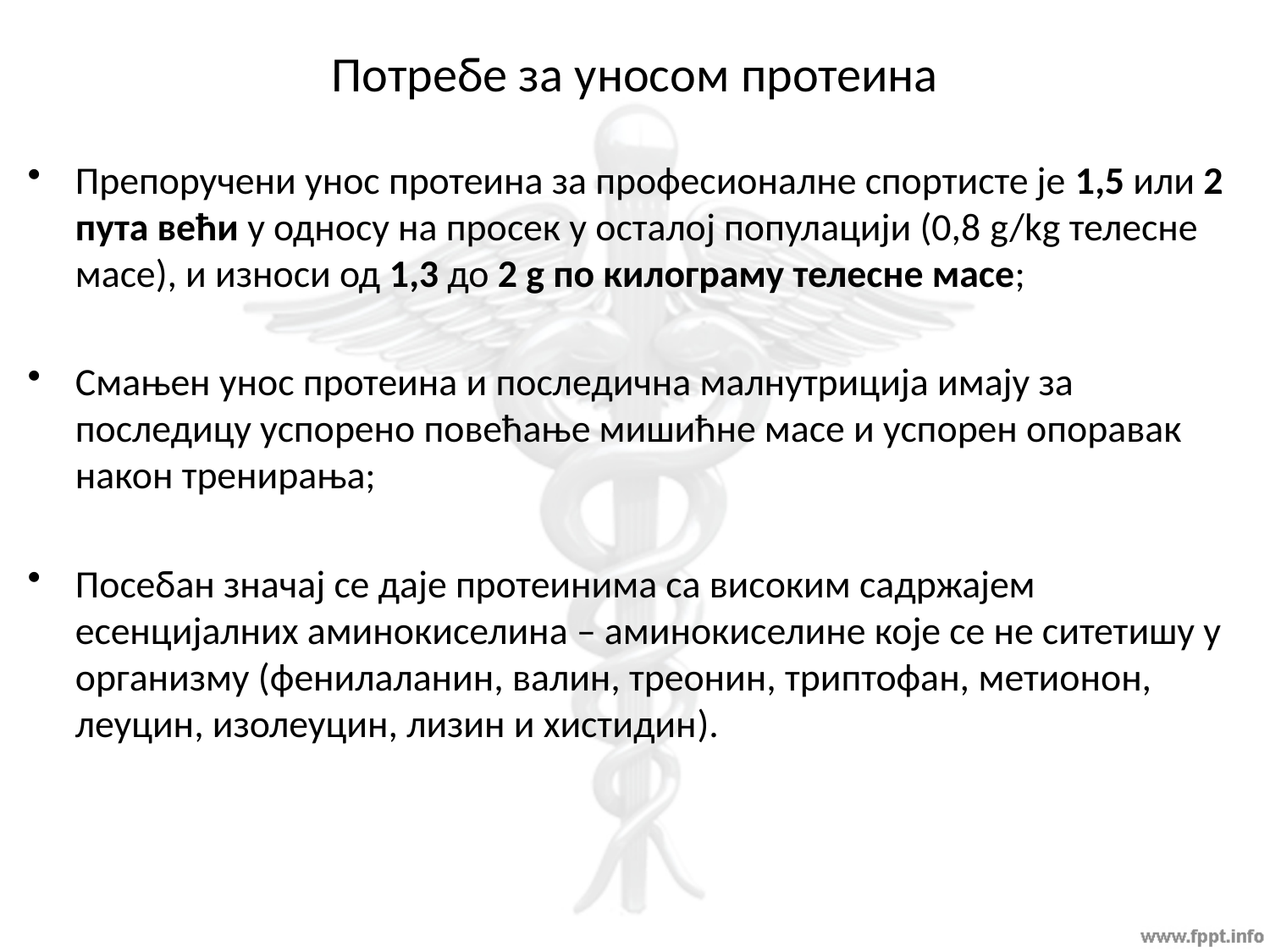

# Потребе за уносом протеина

Препоручени унос протеина за професионалне спортисте је 1,5 или 2 пута већи у односу на просек у осталој популацији (0,8 g/kg телесне масе), и износи од 1,3 до 2 g по килограму телесне масе;

Смањен унос протеина и последична малнутриција имају за последицу успорено повећање мишићне масе и успорен опоравак након тренирања;

Посебан значај се даје протеинима са високим садржајем есенцијалних аминокиселина – аминокиселине које се не ситетишу у организму (фенилаланин, валин, треонин, триптофан, метионон, леуцин, изолеуцин, лизин и хистидин).